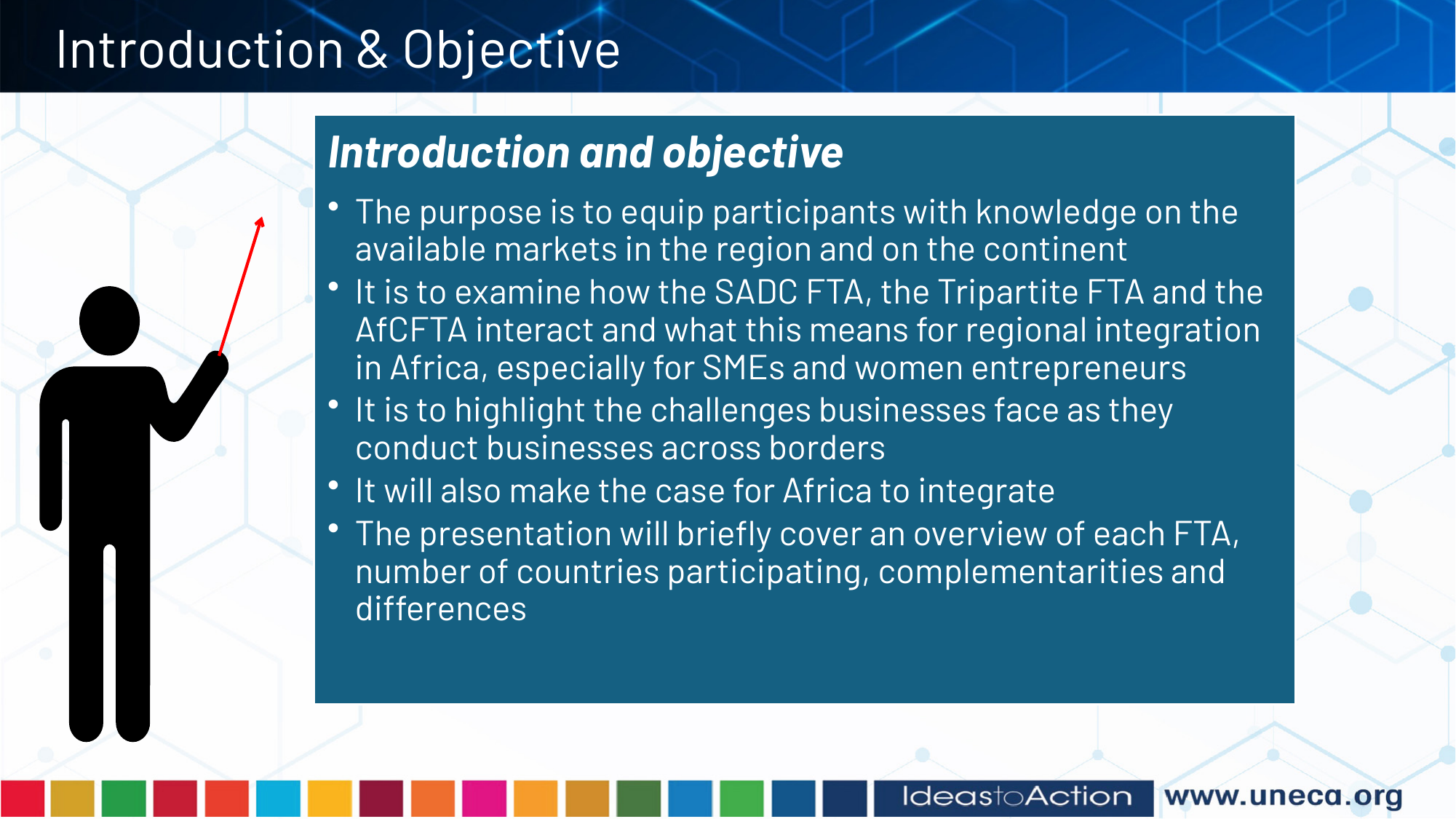

# Introduction & Objective
Introduction and objective
The purpose is to equip participants with knowledge on the  available markets in the region and on the continent
It is to examine how the SADC FTA, the Tripartite FTA and the AfCFTA interact and what this means for regional integration in Africa, especially for SMEs and women entrepreneurs
It is to highlight the challenges businesses face as they conduct businesses across borders
It will also make the case for Africa to integrate
The presentation will briefly cover an overview of each FTA, number of countries participating, complementarities and differences